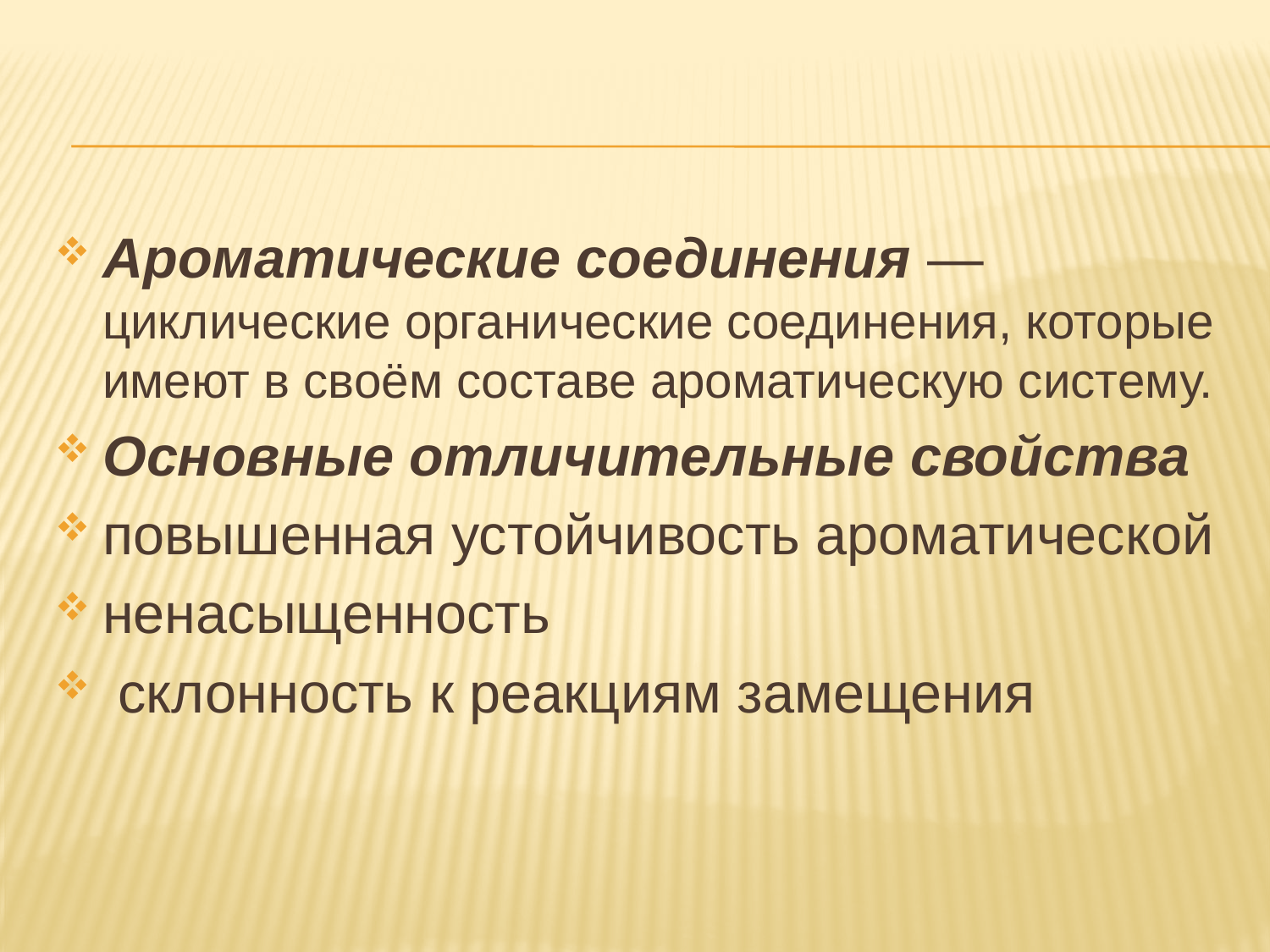

#
Ароматические соединения — циклические органические соединения, которые имеют в своём составе ароматическую систему.
Основные отличительные свойства
повышенная устойчивость ароматической
ненасыщенность
 склонность к реакциям замещения